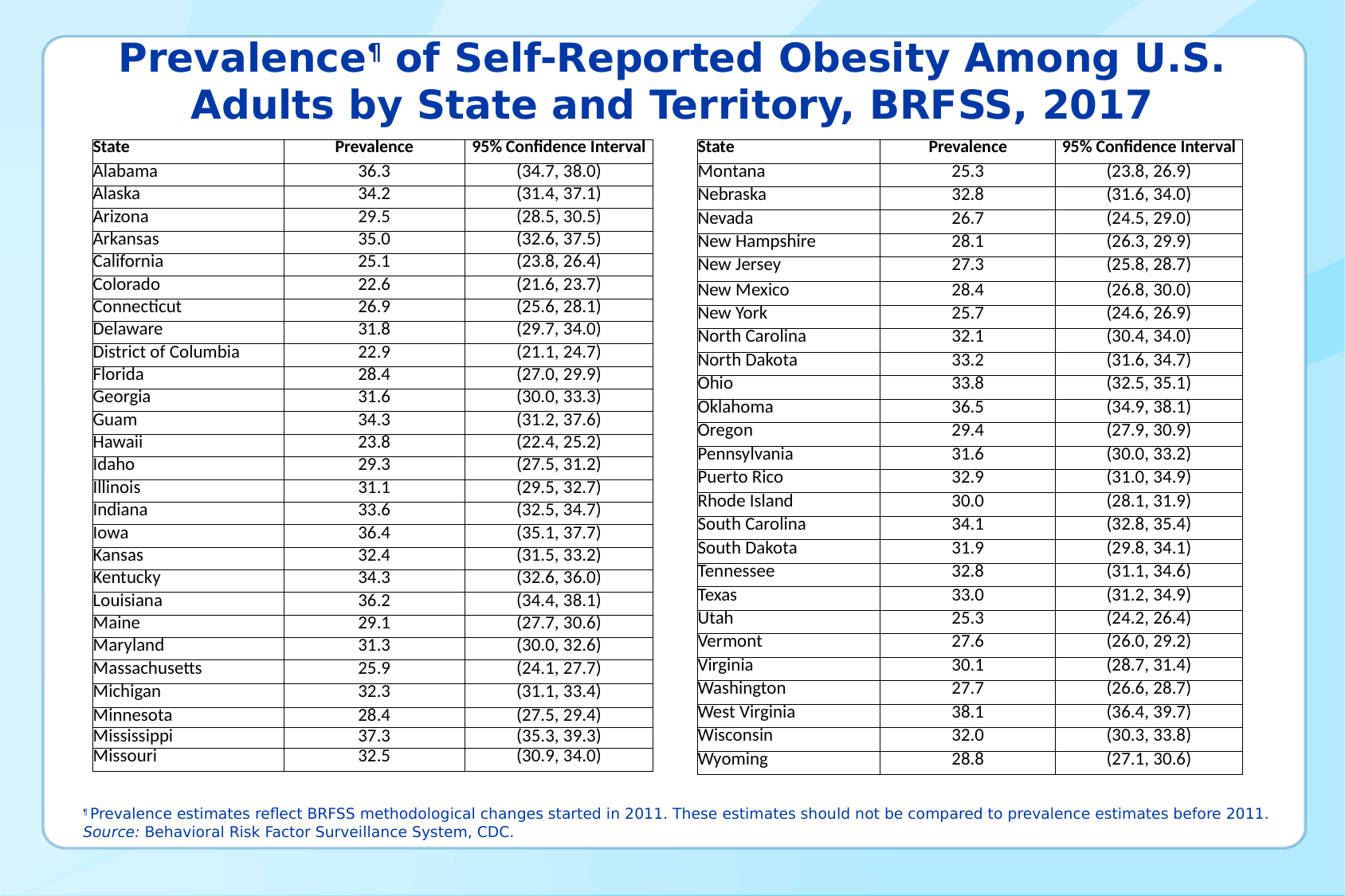

# Prevalence¶ of Self-Reported Obesity Among U.S. Adults by State and Territory, BRFSS, 2017
| State | Prevalence | 95% Confidence Interval |
| --- | --- | --- |
| Alabama | 36.3 | (34.7, 38.0) |
| Alaska | 34.2 | (31.4, 37.1) |
| Arizona | 29.5 | (28.5, 30.5) |
| Arkansas | 35.0 | (32.6, 37.5) |
| California | 25.1 | (23.8, 26.4) |
| Colorado | 22.6 | (21.6, 23.7) |
| Connecticut | 26.9 | (25.6, 28.1) |
| Delaware | 31.8 | (29.7, 34.0) |
| District of Columbia | 22.9 | (21.1, 24.7) |
| Florida | 28.4 | (27.0, 29.9) |
| Georgia | 31.6 | (30.0, 33.3) |
| Guam | 34.3 | (31.2, 37.6) |
| Hawaii | 23.8 | (22.4, 25.2) |
| Idaho | 29.3 | (27.5, 31.2) |
| Illinois | 31.1 | (29.5, 32.7) |
| Indiana | 33.6 | (32.5, 34.7) |
| Iowa | 36.4 | (35.1, 37.7) |
| Kansas | 32.4 | (31.5, 33.2) |
| Kentucky | 34.3 | (32.6, 36.0) |
| Louisiana | 36.2 | (34.4, 38.1) |
| Maine | 29.1 | (27.7, 30.6) |
| Maryland | 31.3 | (30.0, 32.6) |
| Massachusetts | 25.9 | (24.1, 27.7) |
| Michigan | 32.3 | (31.1, 33.4) |
| Minnesota | 28.4 | (27.5, 29.4) |
| Mississippi | 37.3 | (35.3, 39.3) |
| Missouri | 32.5 | (30.9, 34.0) |
| State | Prevalence | 95% Confidence Interval |
| --- | --- | --- |
| Montana | 25.3 | (23.8, 26.9) |
| Nebraska | 32.8 | (31.6, 34.0) |
| Nevada | 26.7 | (24.5, 29.0) |
| New Hampshire | 28.1 | (26.3, 29.9) |
| New Jersey | 27.3 | (25.8, 28.7) |
| New Mexico | 28.4 | (26.8, 30.0) |
| New York | 25.7 | (24.6, 26.9) |
| North Carolina | 32.1 | (30.4, 34.0) |
| North Dakota | 33.2 | (31.6, 34.7) |
| Ohio | 33.8 | (32.5, 35.1) |
| Oklahoma | 36.5 | (34.9, 38.1) |
| Oregon | 29.4 | (27.9, 30.9) |
| Pennsylvania | 31.6 | (30.0, 33.2) |
| Puerto Rico | 32.9 | (31.0, 34.9) |
| Rhode Island | 30.0 | (28.1, 31.9) |
| South Carolina | 34.1 | (32.8, 35.4) |
| South Dakota | 31.9 | (29.8, 34.1) |
| Tennessee | 32.8 | (31.1, 34.6) |
| Texas | 33.0 | (31.2, 34.9) |
| Utah | 25.3 | (24.2, 26.4) |
| Vermont | 27.6 | (26.0, 29.2) |
| Virginia | 30.1 | (28.7, 31.4) |
| Washington | 27.7 | (26.6, 28.7) |
| West Virginia | 38.1 | (36.4, 39.7) |
| Wisconsin | 32.0 | (30.3, 33.8) |
| Wyoming | 28.8 | (27.1, 30.6) |
¶ Prevalence estimates reflect BRFSS methodological changes started in 2011. These estimates should not be compared to prevalence estimates before 2011. Source: Behavioral Risk Factor Surveillance System, CDC.